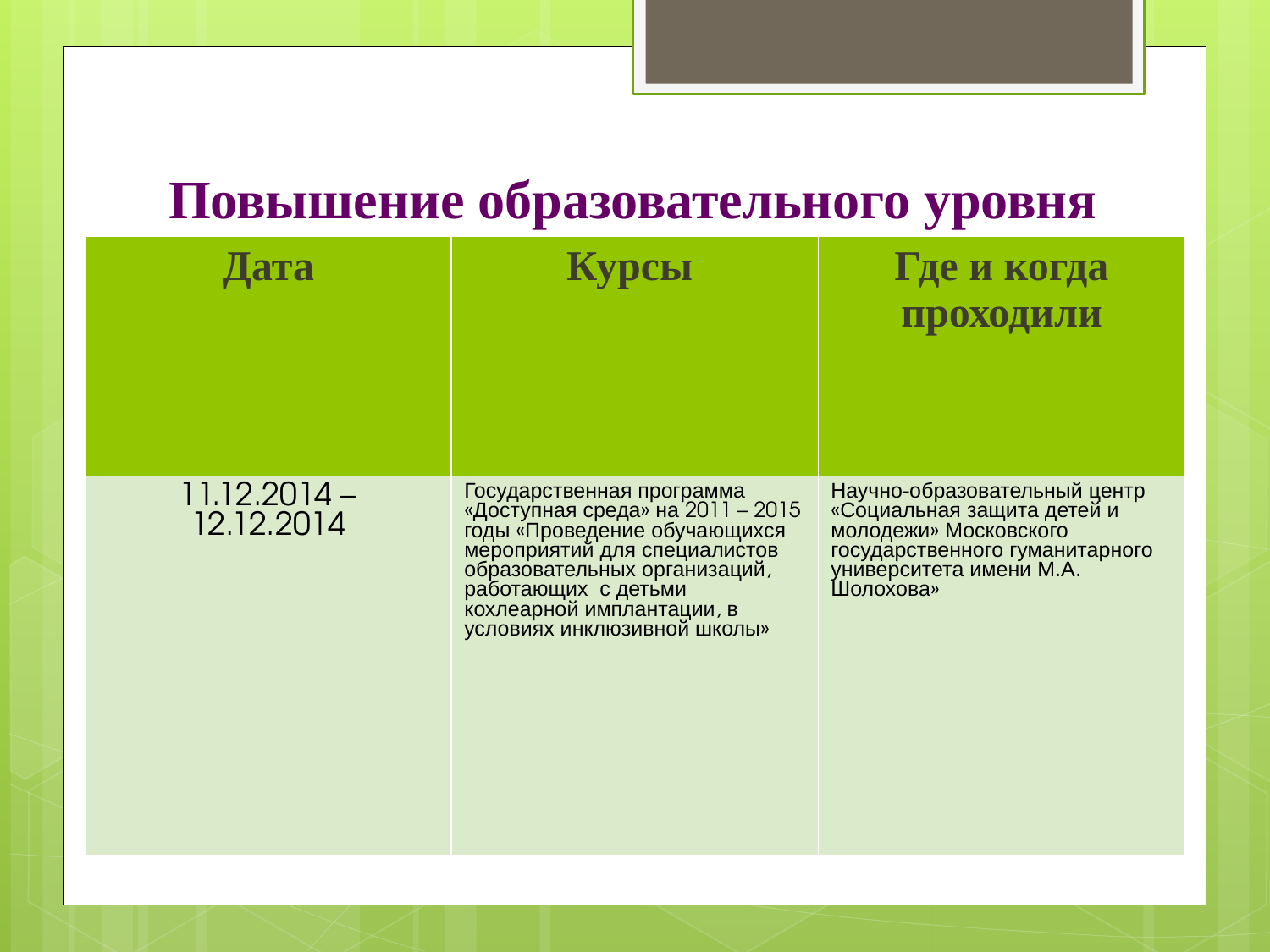

# Повышение образовательного уровня
| Дата | Курсы | Где и когда проходили |
| --- | --- | --- |
| 11.12.2014 – 12.12.2014 | Государственная программа «Доступная среда» на 2011 – 2015 годы «Проведение обучающихся мероприятий для специалистов образовательных организаций, работающих с детьми кохлеарной имплантации, в условиях инклюзивной школы» | Научно-образовательный центр «Социальная защита детей и молодежи» Московского государственного гуманитарного университета имени М.А. Шолохова» |